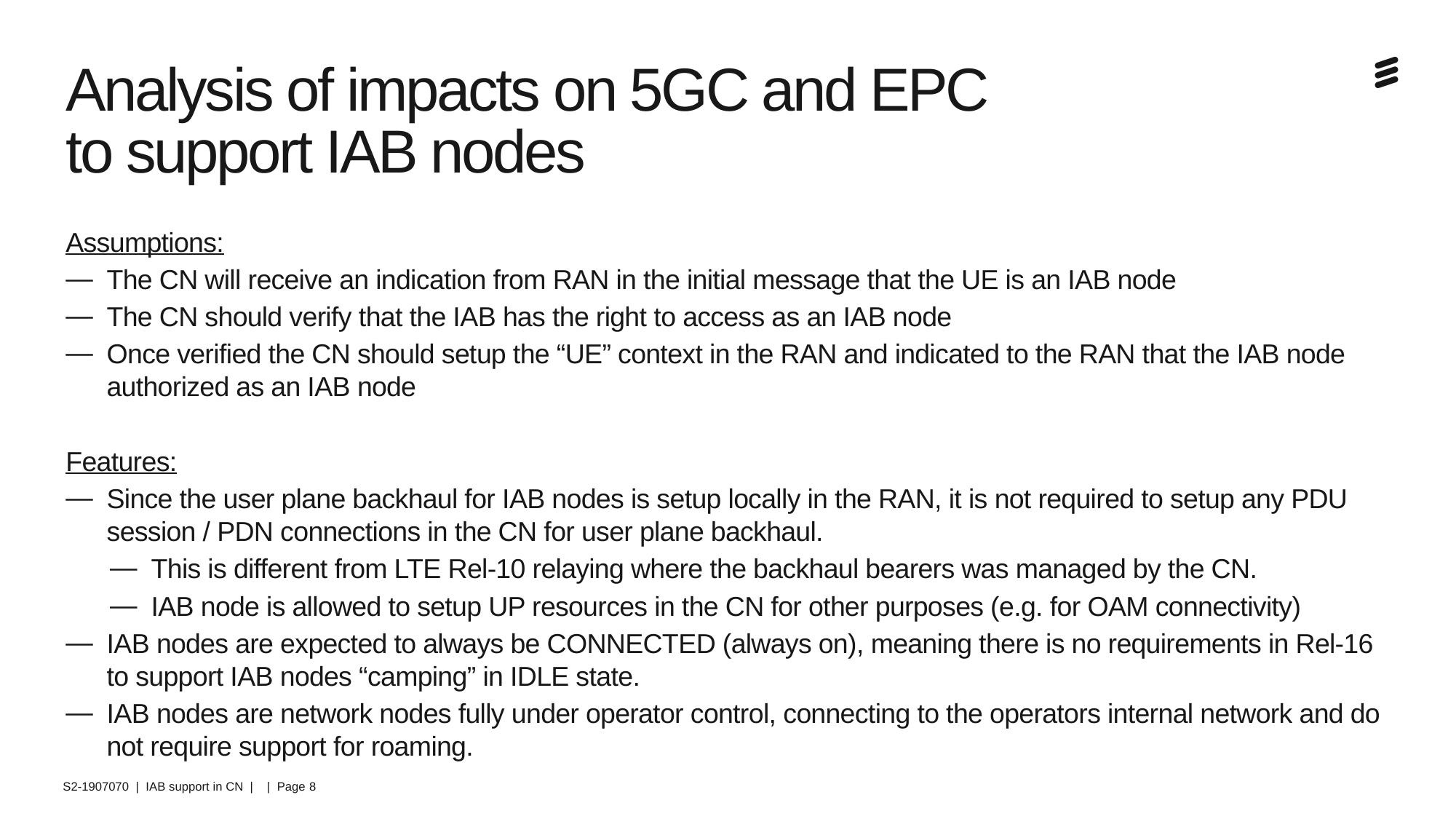

# Analysis of impacts on 5GC and EPC to support IAB nodes
Assumptions:
The CN will receive an indication from RAN in the initial message that the UE is an IAB node
The CN should verify that the IAB has the right to access as an IAB node
Once verified the CN should setup the “UE” context in the RAN and indicated to the RAN that the IAB node authorized as an IAB node

Features:
Since the user plane backhaul for IAB nodes is setup locally in the RAN, it is not required to setup any PDU session / PDN connections in the CN for user plane backhaul.
This is different from LTE Rel-10 relaying where the backhaul bearers was managed by the CN.
IAB node is allowed to setup UP resources in the CN for other purposes (e.g. for OAM connectivity)
IAB nodes are expected to always be CONNECTED (always on), meaning there is no requirements in Rel-16 to support IAB nodes “camping” in IDLE state.
IAB nodes are network nodes fully under operator control, connecting to the operators internal network and do not require support for roaming.